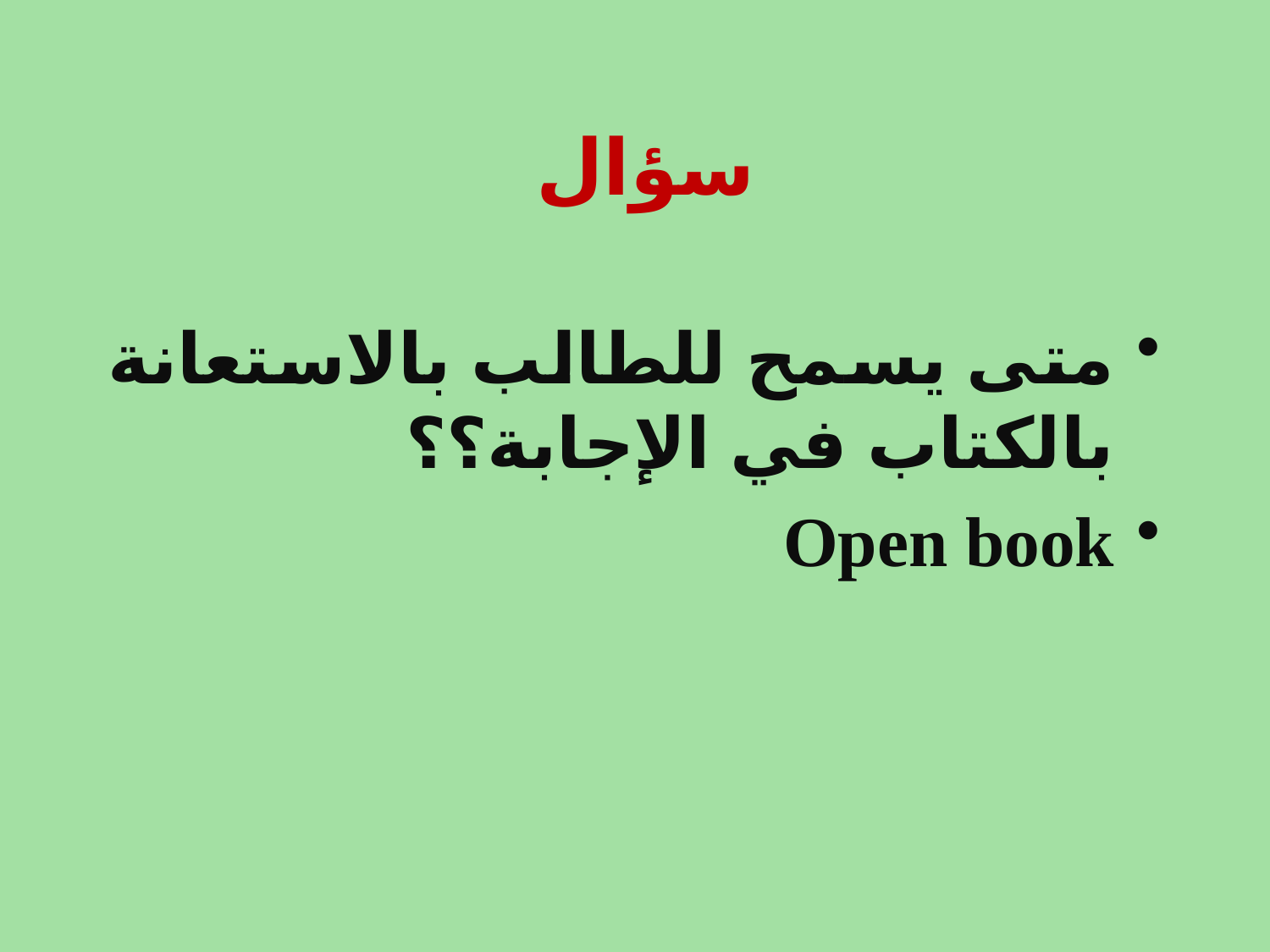

# سؤال
متى يسمح للطالب بالاستعانة بالكتاب في الإجابة؟؟
Open book